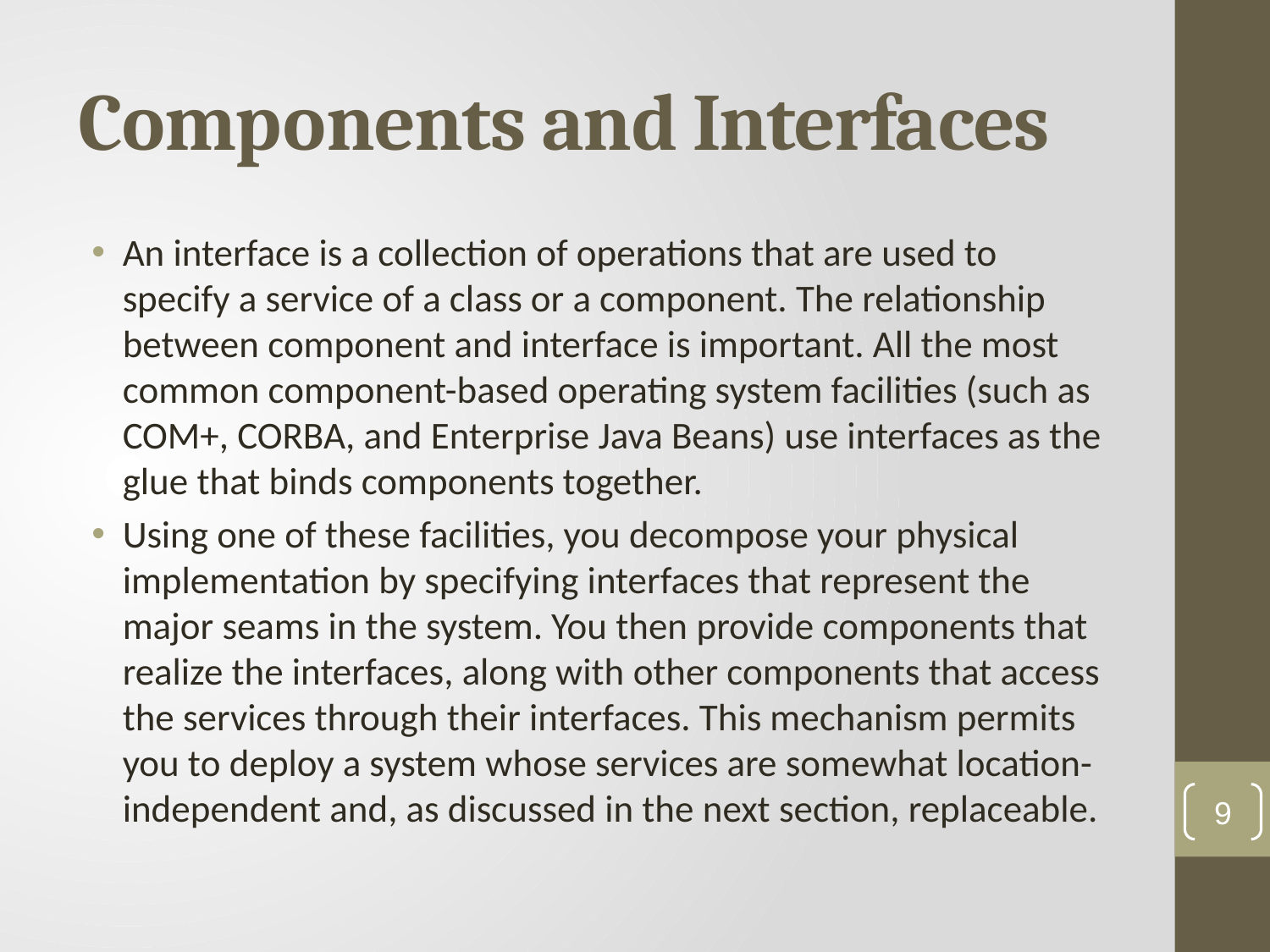

# Components and Interfaces
An interface is a collection of operations that are used to specify a service of a class or a component. The relationship between component and interface is important. All the most common component-based operating system facilities (such as COM+, CORBA, and Enterprise Java Beans) use interfaces as the glue that binds components together.
Using one of these facilities, you decompose your physical implementation by specifying interfaces that represent the major seams in the system. You then provide components that realize the interfaces, along with other components that access the services through their interfaces. This mechanism permits you to deploy a system whose services are somewhat location-independent and, as discussed in the next section, replaceable.
9